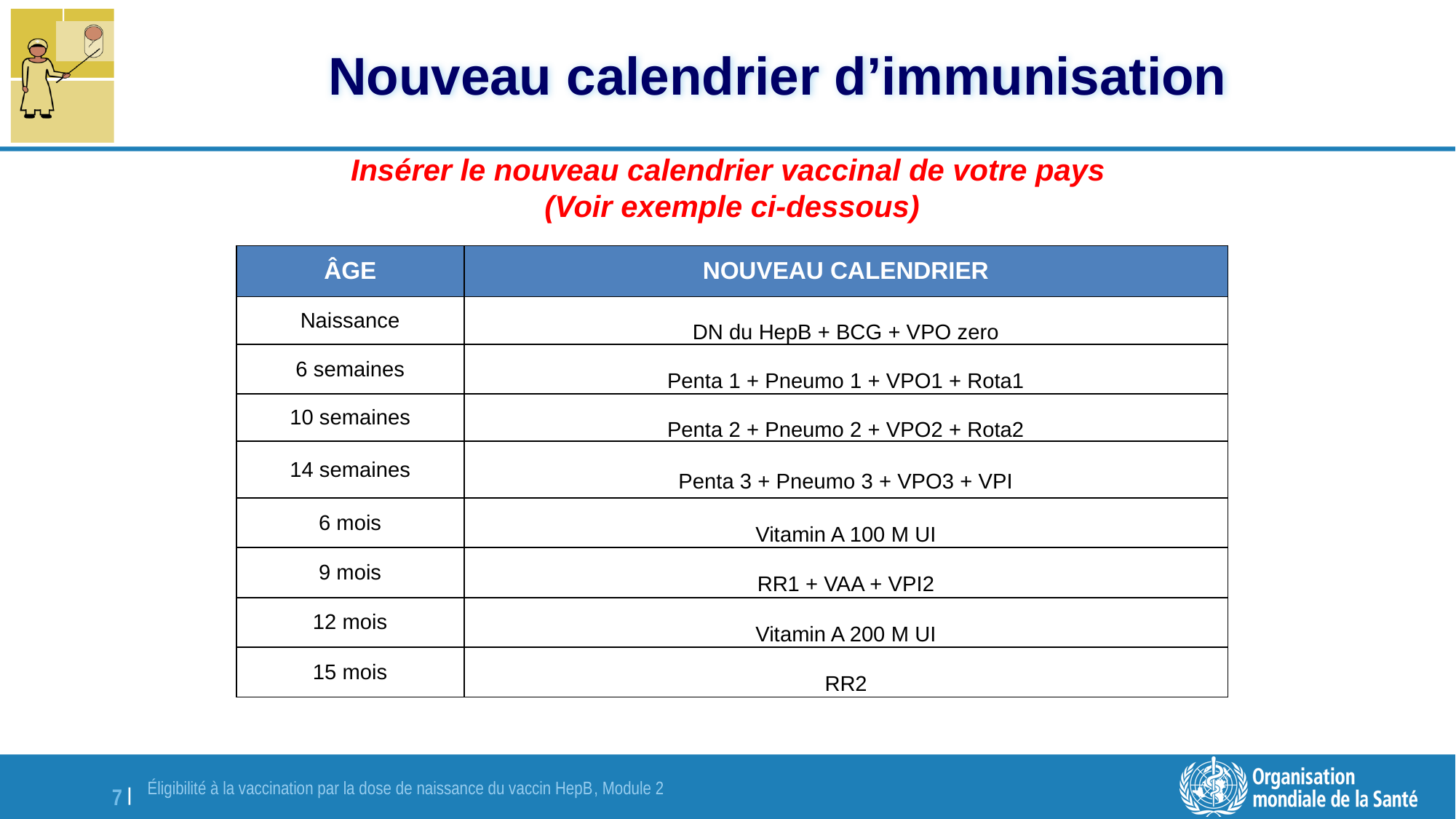

# Nouveau calendrier d’immunisation
Insérer le nouveau calendrier vaccinal de votre pays
(Voir exemple ci-dessous)

| ÂGE | NOUVEAU CALENDRIER |
| --- | --- |
| Naissance | DN du HepB + BCG + VPO zero |
| 6 semaines | Penta 1 + Pneumo 1 + VPO1 + Rota1 |
| 10 semaines | Penta 2 + Pneumo 2 + VPO2 + Rota2 |
| 14 semaines | Penta 3 + Pneumo 3 + VPO3 + VPI |
| 6 mois | Vitamin A 100 M UI |
| 9 mois | RR1 + VAA + VPI2 |
| 12 mois | Vitamin A 200 M UI |
| 15 mois | RR2 |